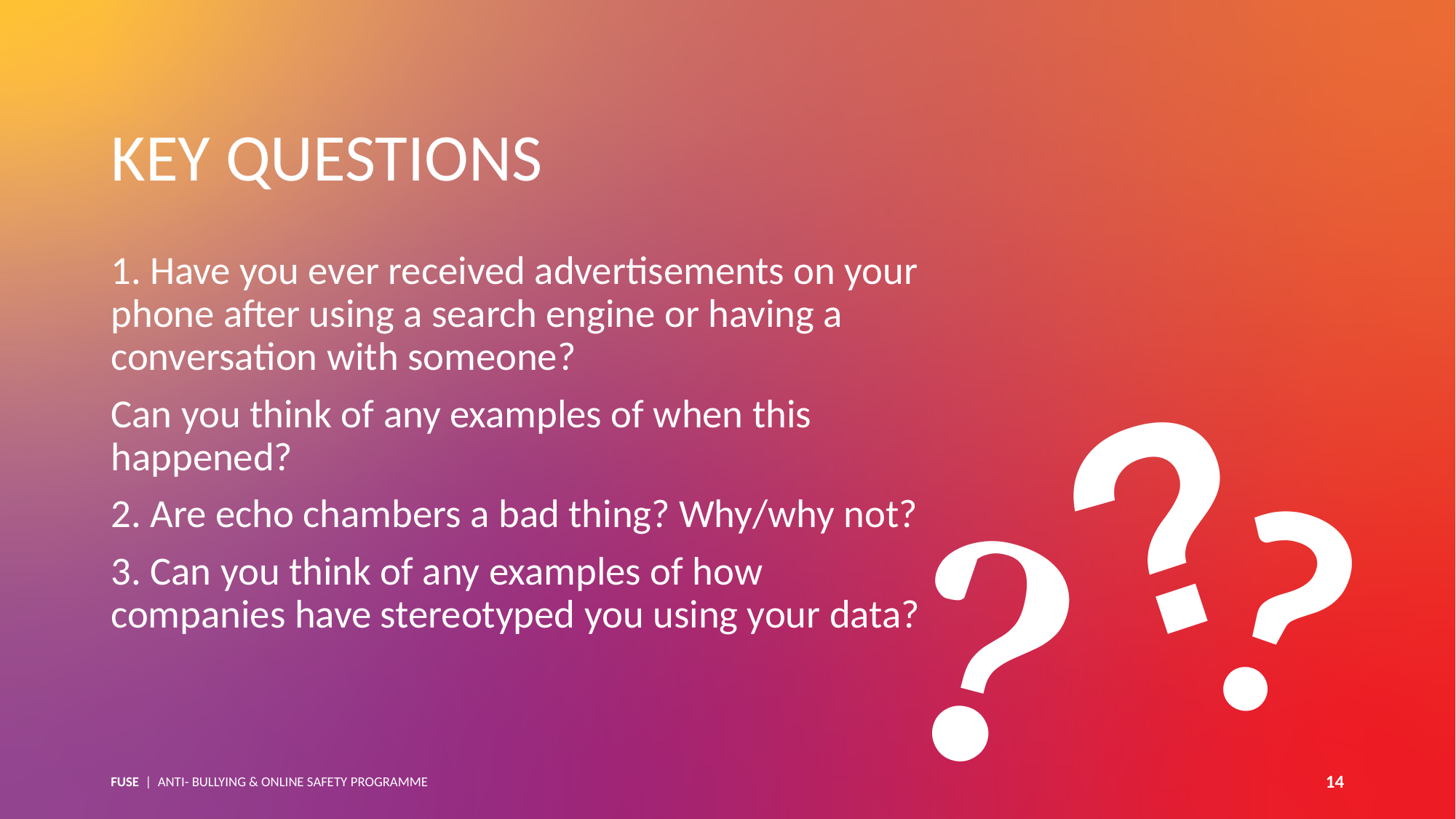

KEY QUESTIONS
1. Have you ever received advertisements on your phone after using a search engine or having a conversation with someone?
Can you think of any examples of when this happened?
2. Are echo chambers a bad thing? Why/why not?
3. Can you think of any examples of how companies have stereotyped you using your data?
?
?
?
FUSE  |  ANTI- BULLYING & ONLINE SAFETY PROGRAMME
14